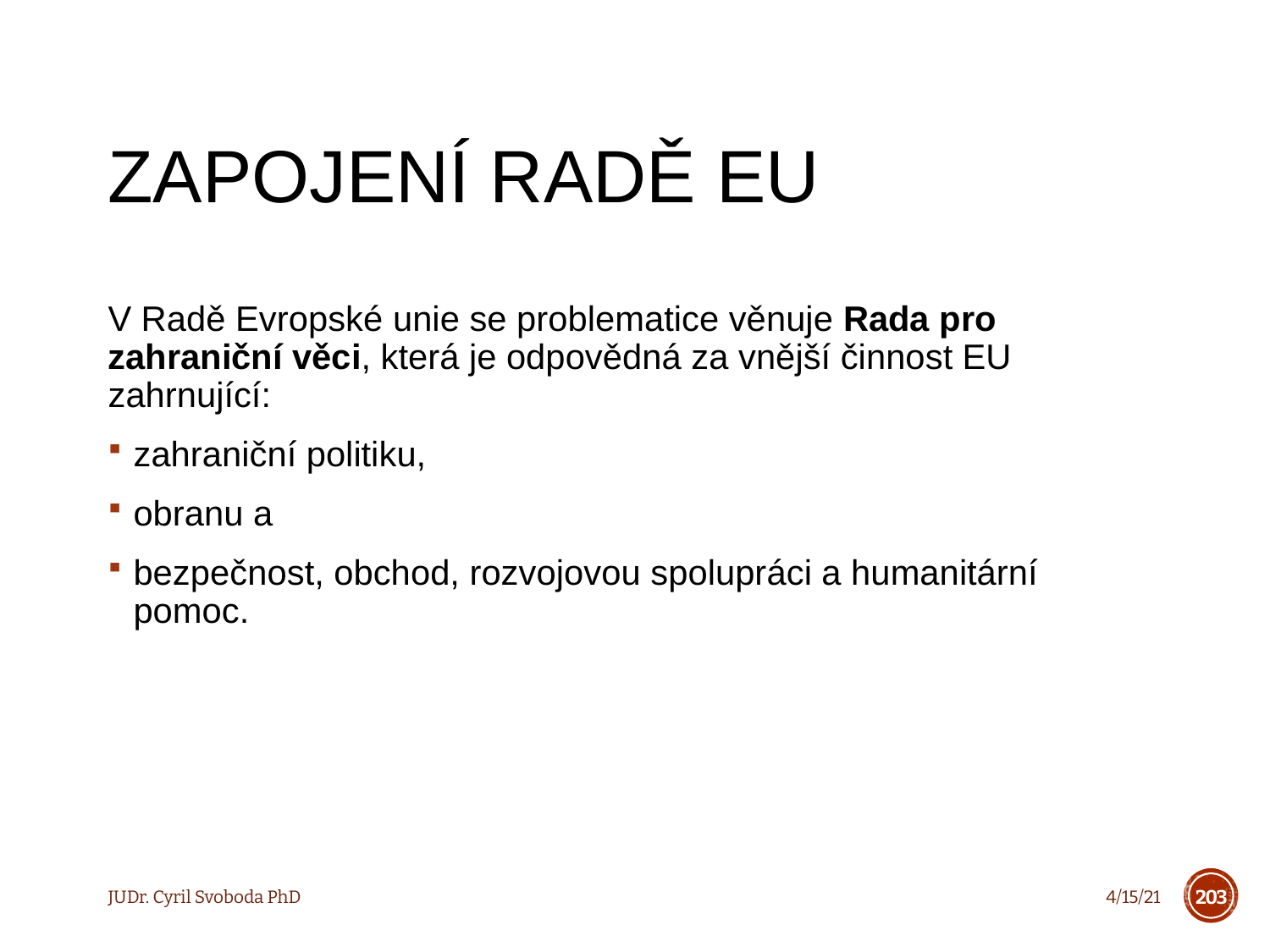

# Zapojení Radě EU
V Radě Evropské unie se problematice věnuje Rada pro zahraniční věci, která je odpovědná za vnější činnost EU zahrnující:
zahraniční politiku,
obranu a
bezpečnost, obchod, rozvojovou spolupráci a humanitární pomoc.
JUDr. Cyril Svoboda PhD
4/15/21
203